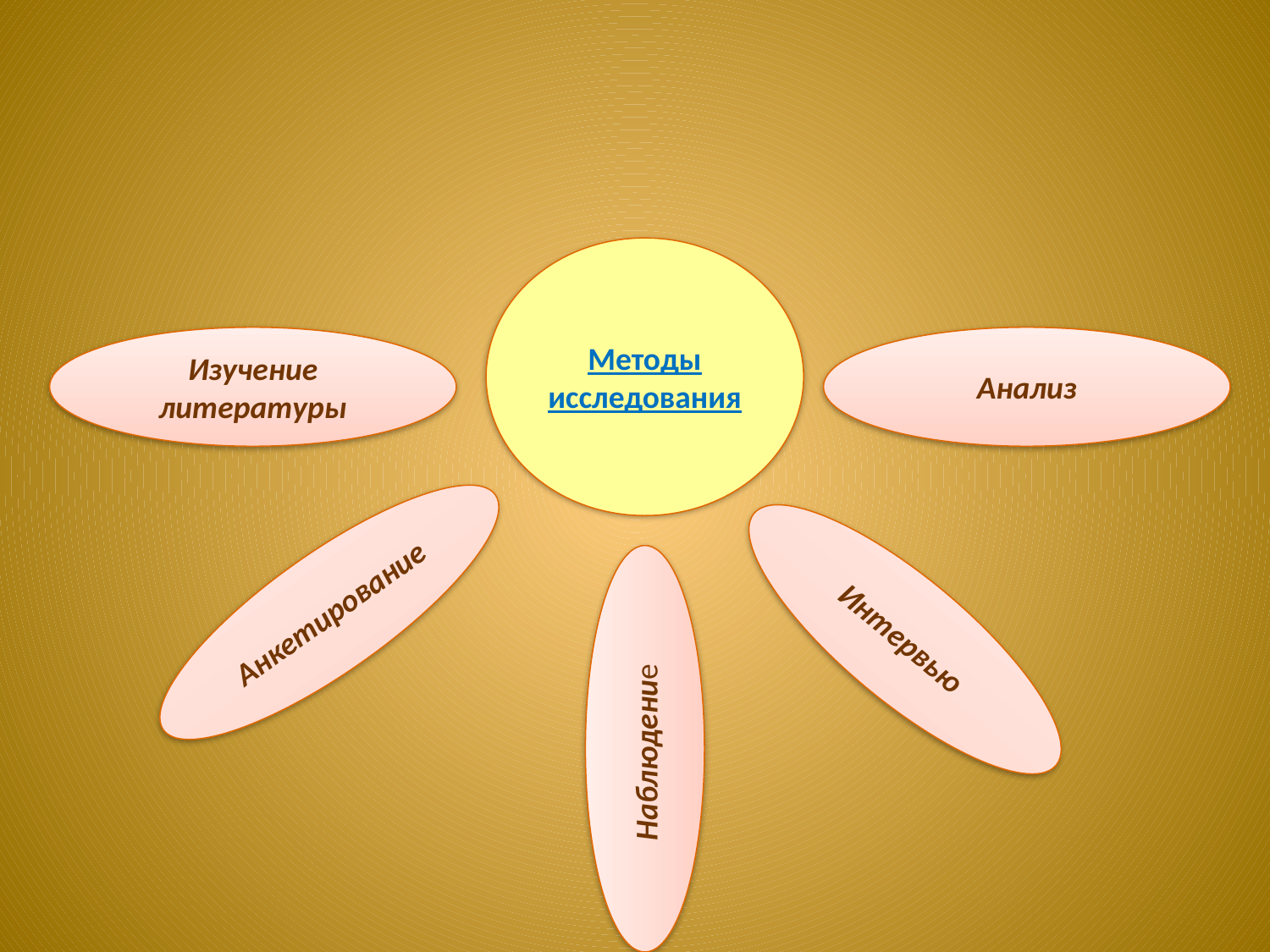

Методы
исследования
Изучение литературы
Анализ

Анкетирование

Интервью

Наблюдение